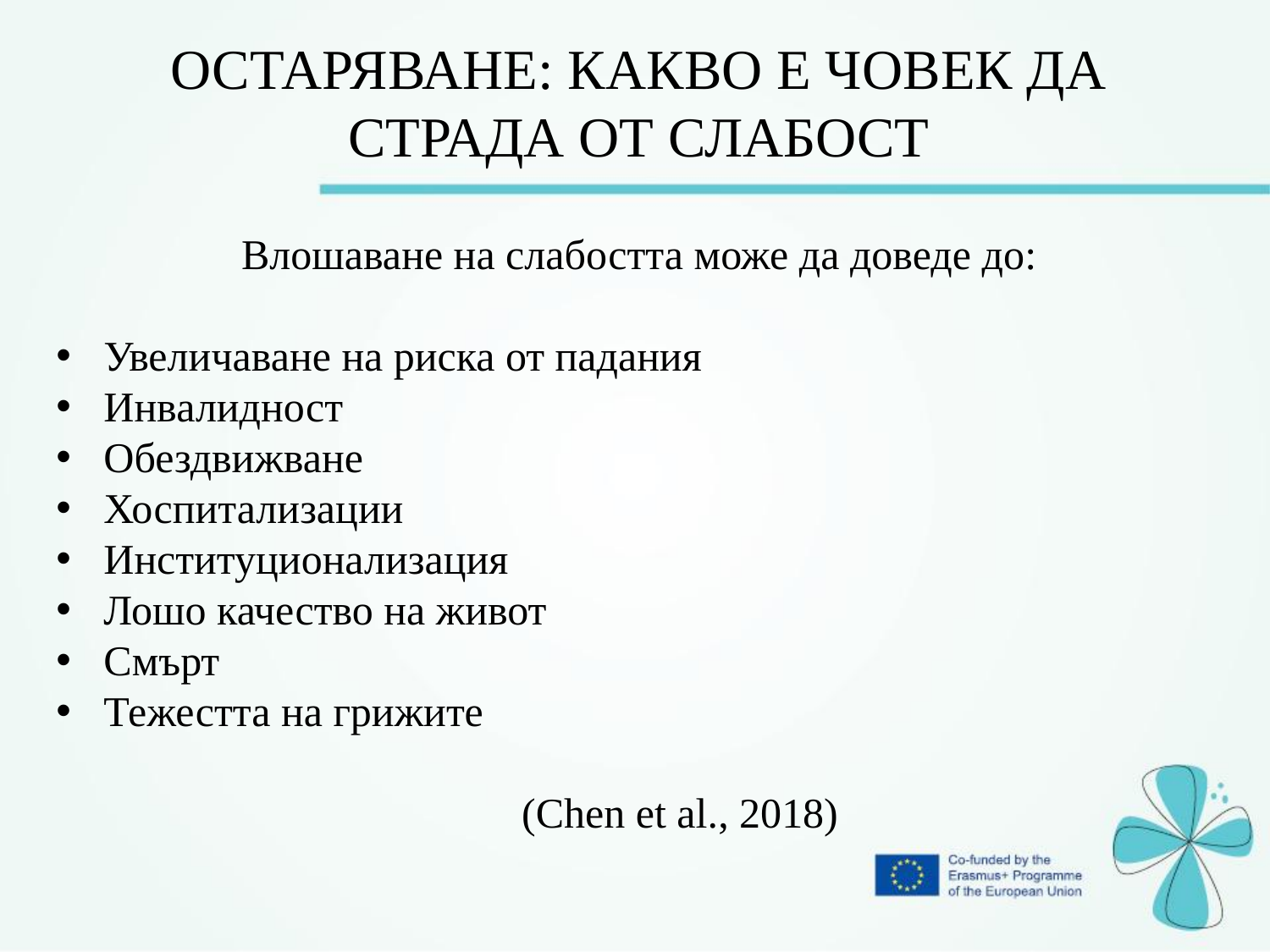

ОСТАРЯВАНЕ: КАКВО Е ЧОВЕК ДА СТРАДА ОТ СЛАБОСТ
Влошаване на слабостта може да доведе до:

Увеличаване на риска от падания
Инвалидност
Обездвижване
Хоспитализации
Институционализация
Лошо качество на живот
Смърт
Тежестта на грижите

                                            (Chen et al., 2018)